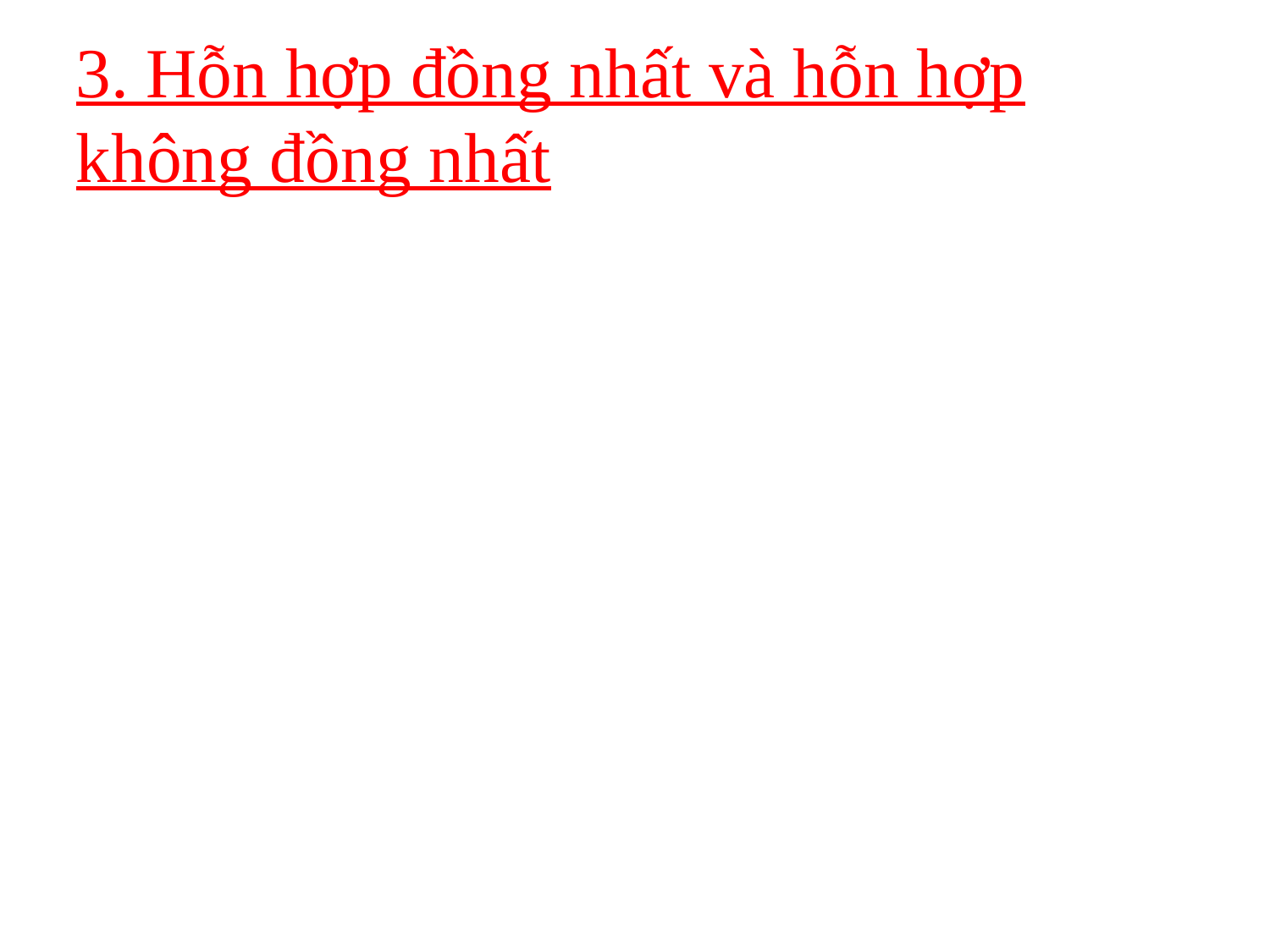

3. Hỗn hợp đồng nhất và hỗn hợp không đồng nhất